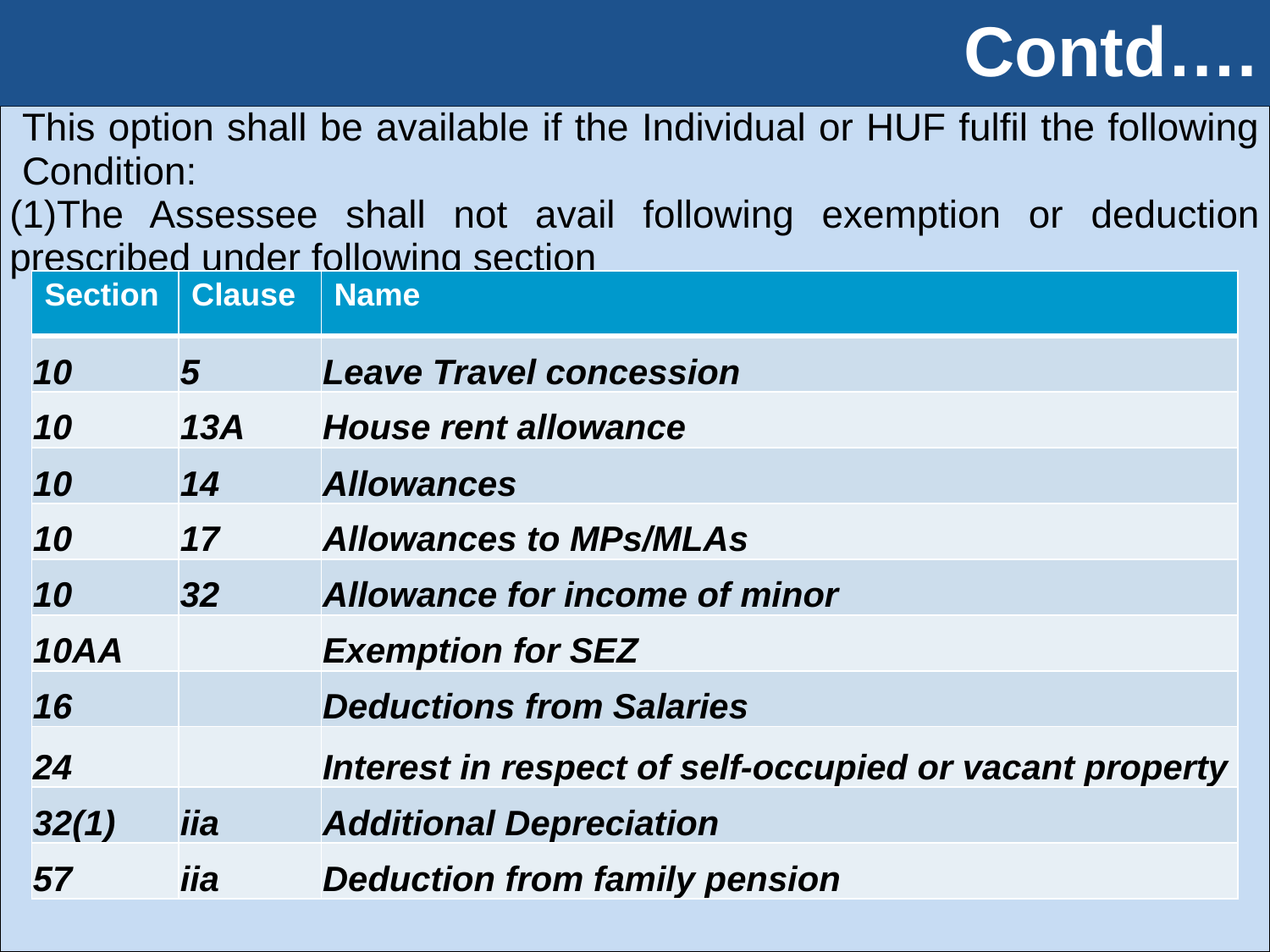

# Contd….
| This option shall be available if the Individual or HUF fulfil the following Condition: (1)The Assessee shall not avail following exemption or deduction prescribed under following section |
| --- |
| Section | Clause | Name |
| --- | --- | --- |
| 10 | 5 | Leave Travel concession |
| 10 | 13A | House rent allowance |
| 10 | 14 | Allowances |
| 10 | 17 | Allowances to MPs/MLAs |
| 10 | 32 | Allowance for income of minor |
| 10AA |  | Exemption for SEZ |
| 16 |  | Deductions from Salaries |
| 24 |  | Interest in respect of self-occupied or vacant property |
| 32(1) | iia | Additional Depreciation |
| 57 | iia | Deduction from family pension |
30